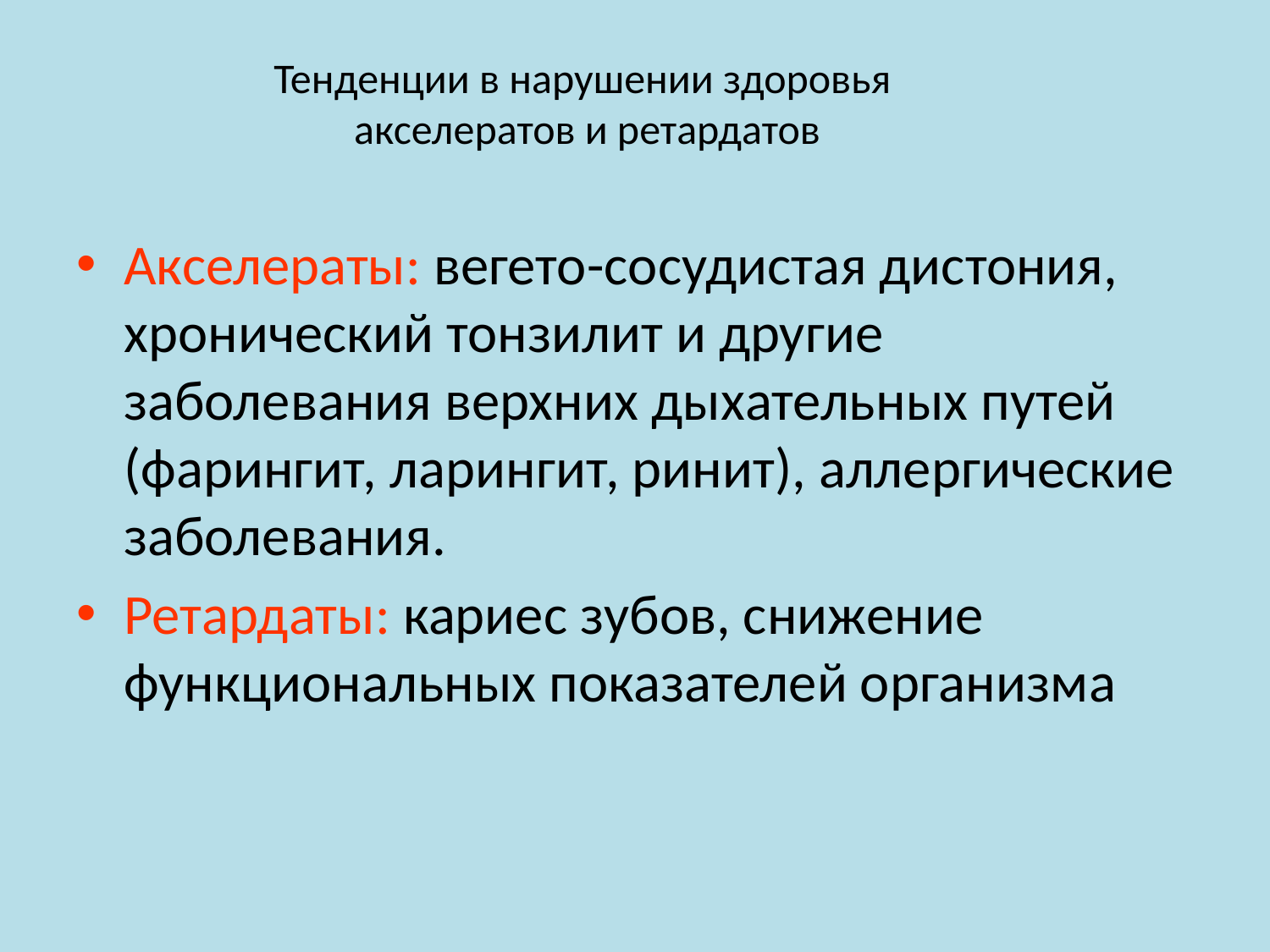

# Тенденции в нарушении здоровья акселератов и ретардатов
Акселераты: вегето-сосудистая дистония, хронический тонзилит и другие заболевания верхних дыхательных путей (фарингит, ларингит, ринит), аллергические заболевания.
Ретардаты: кариес зубов, снижение функциональных показателей организма